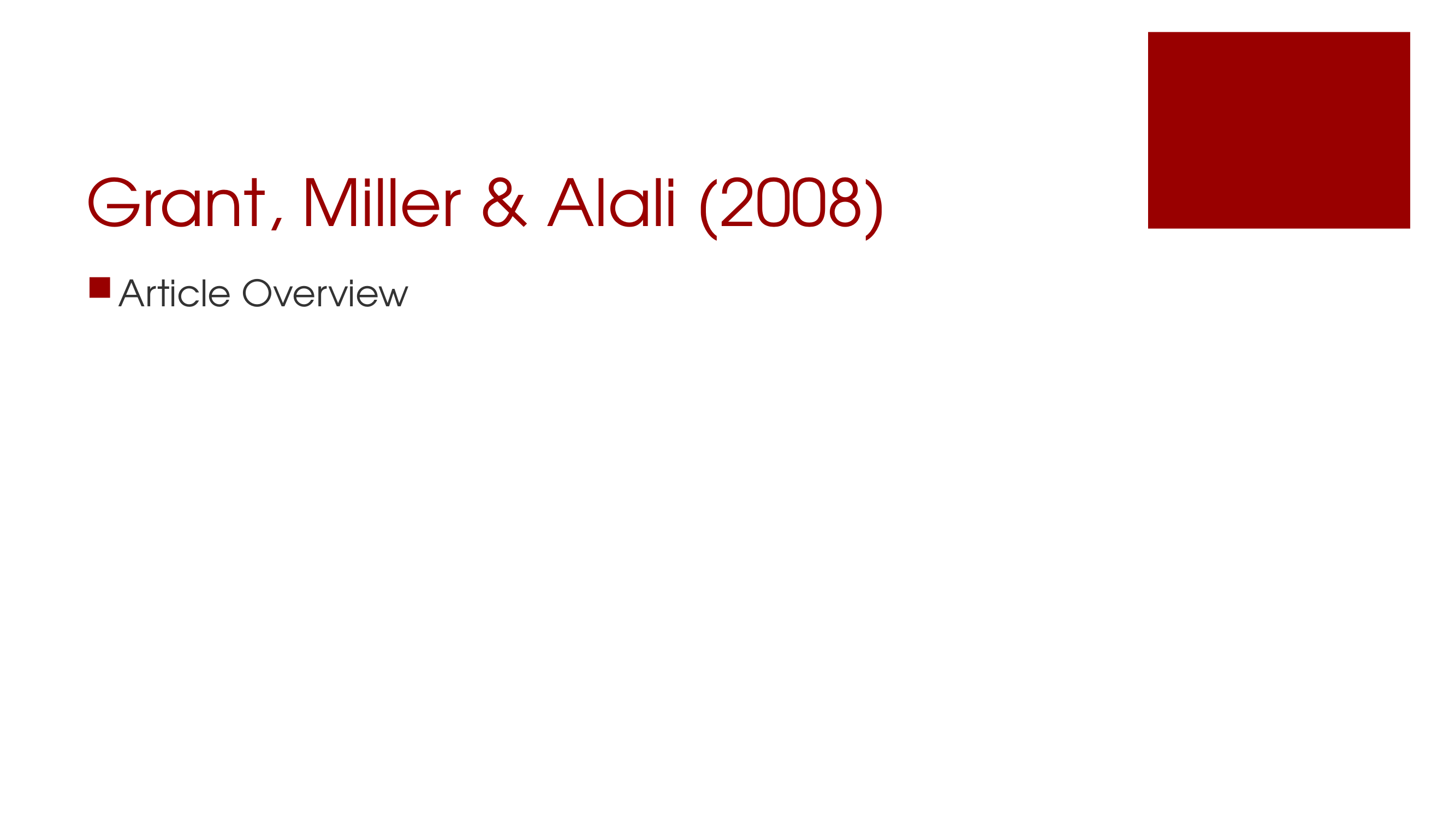

# Grant, Miller & Alali (2008)
Article Overview